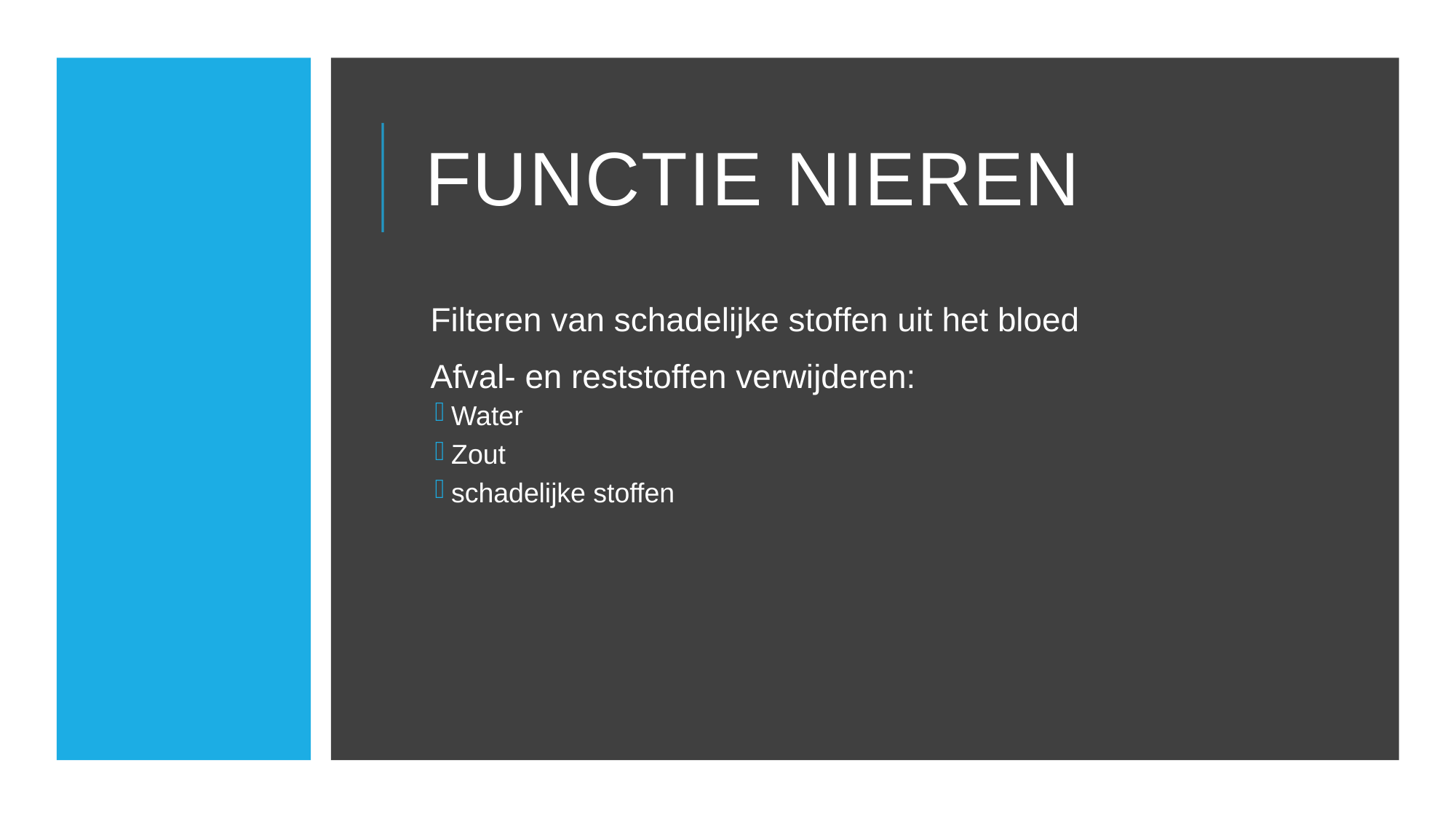

# Functie nieren
Filteren van schadelijke stoffen uit het bloed
Afval- en reststoffen verwijderen:
Water
Zout
schadelijke stoffen